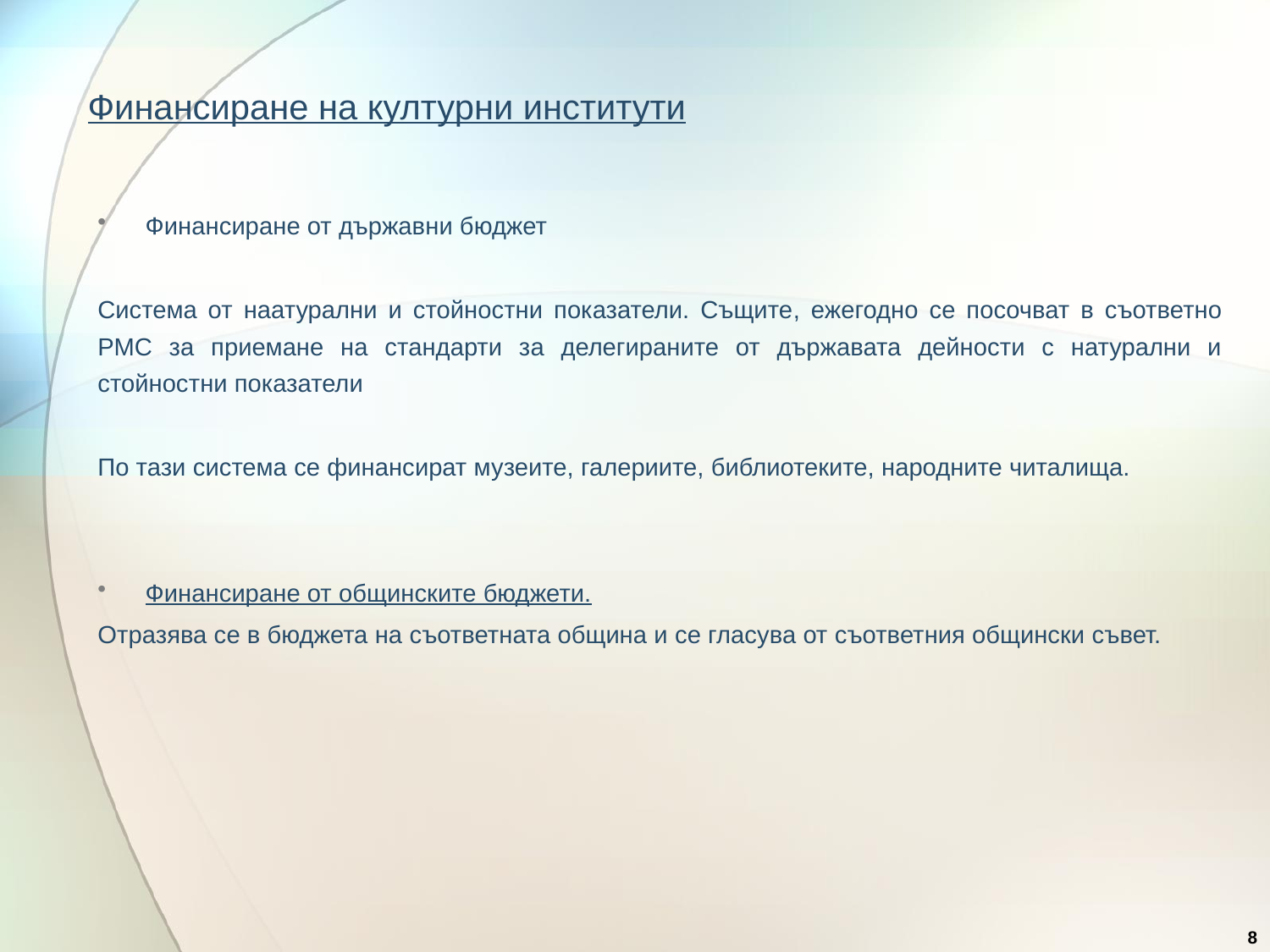

# Финансиране на културни институти
Финансиране от държавни бюджет

Система от наатурални и стойностни показатели. Същите, ежегодно се посочват в съответно РМС за приемане на стандарти за делегираните от държавата дейности с натурални и стойностни показатели

По тази система се финансират музеите, галериите, библиотеките, народните читалища.

Финансиране от общинските бюджети.
Отразява се в бюджета на съответната община и се гласува от съответния общински съвет.

8